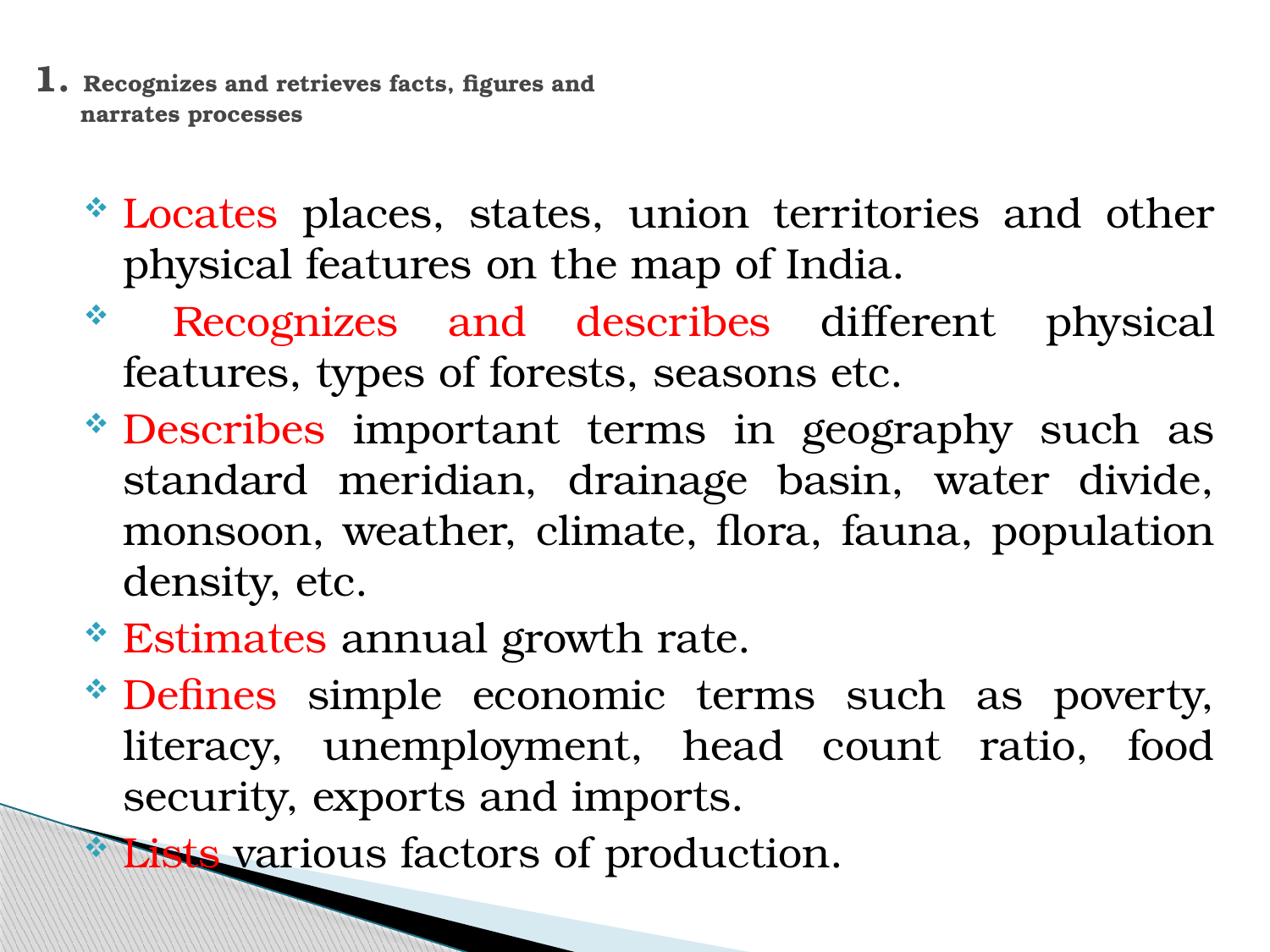

# 1. Recognizes and retrieves facts, figures and narrates processes
Locates places, states, union territories and other physical features on the map of India.
 Recognizes and describes different physical features, types of forests, seasons etc.
Describes important terms in geography such as standard meridian, drainage basin, water divide, monsoon, weather, climate, flora, fauna, population density, etc.
Estimates annual growth rate.
Defines simple economic terms such as poverty, literacy, unemployment, head count ratio, food security, exports and imports.
Lists various factors of production.